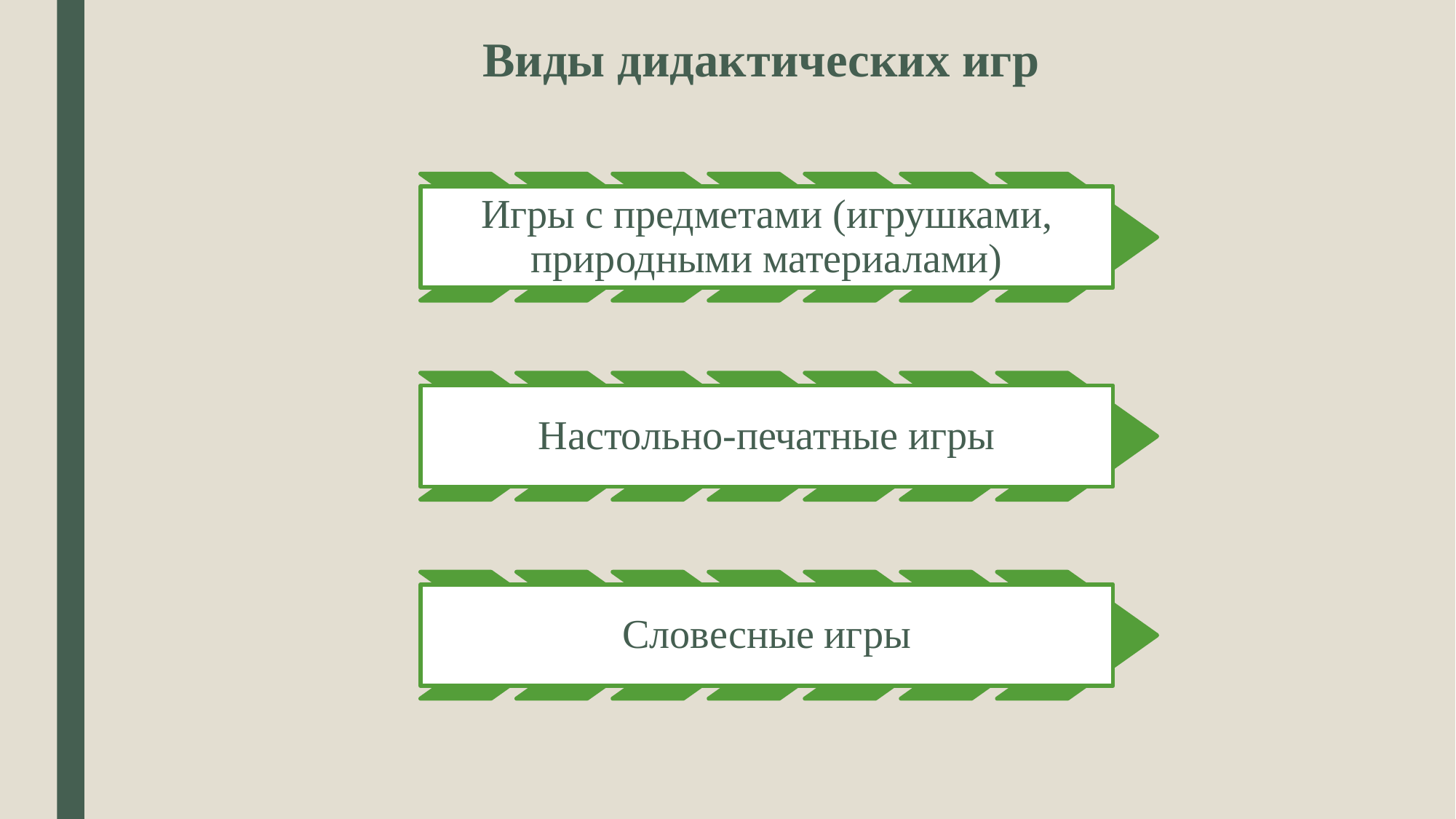

Виды дидактических игр

Игры с предметами (игрушками, природными материалами)

Настольно-печатные игры

Словесные игры